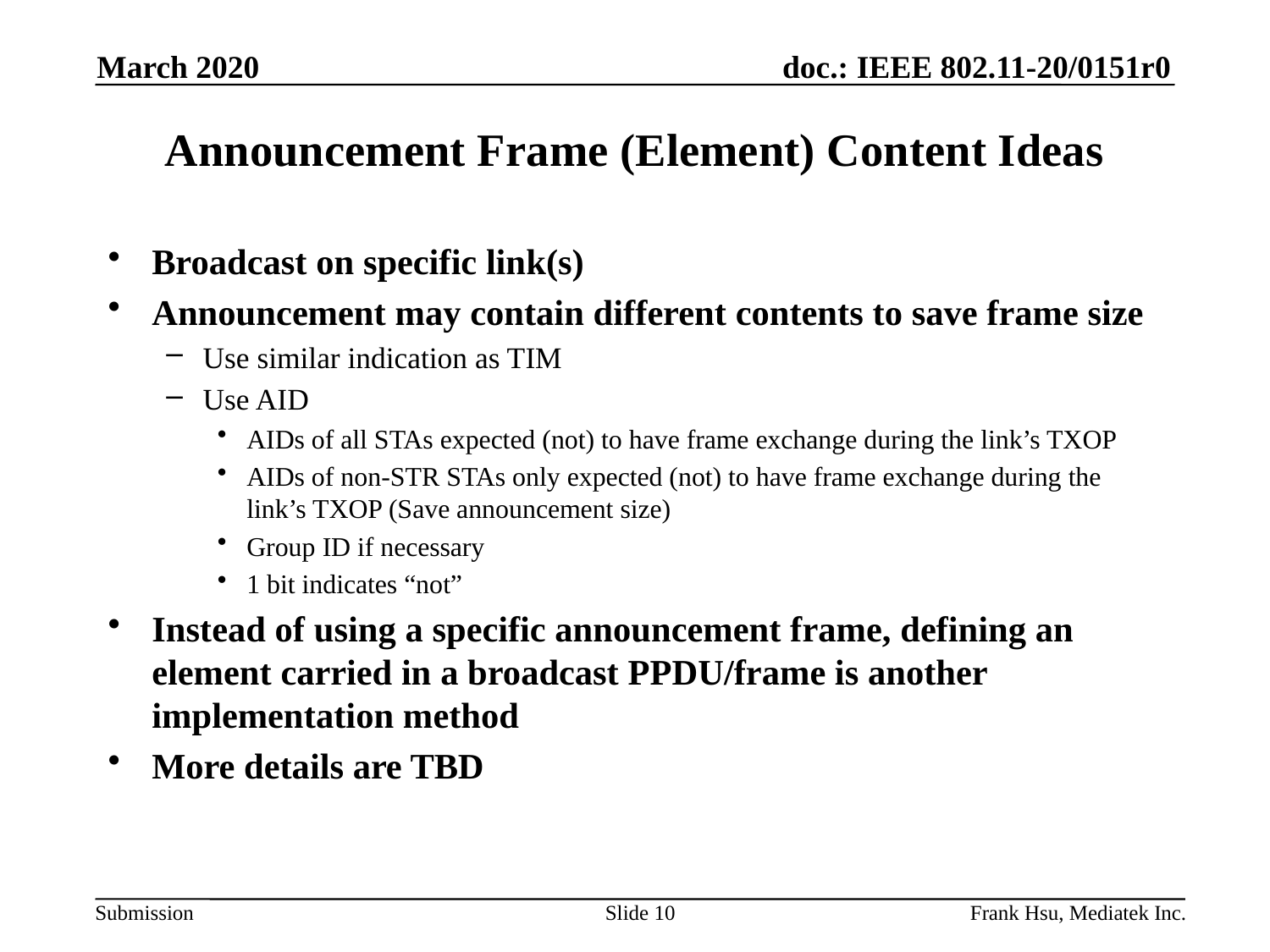

March 2020
# Announcement Frame (Element) Content Ideas
Broadcast on specific link(s)
Announcement may contain different contents to save frame size
Use similar indication as TIM
Use AID
AIDs of all STAs expected (not) to have frame exchange during the link’s TXOP
AIDs of non-STR STAs only expected (not) to have frame exchange during the link’s TXOP (Save announcement size)
Group ID if necessary
1 bit indicates “not”
Instead of using a specific announcement frame, defining an element carried in a broadcast PPDU/frame is another implementation method
More details are TBD
Slide 10
Frank Hsu, Mediatek Inc.